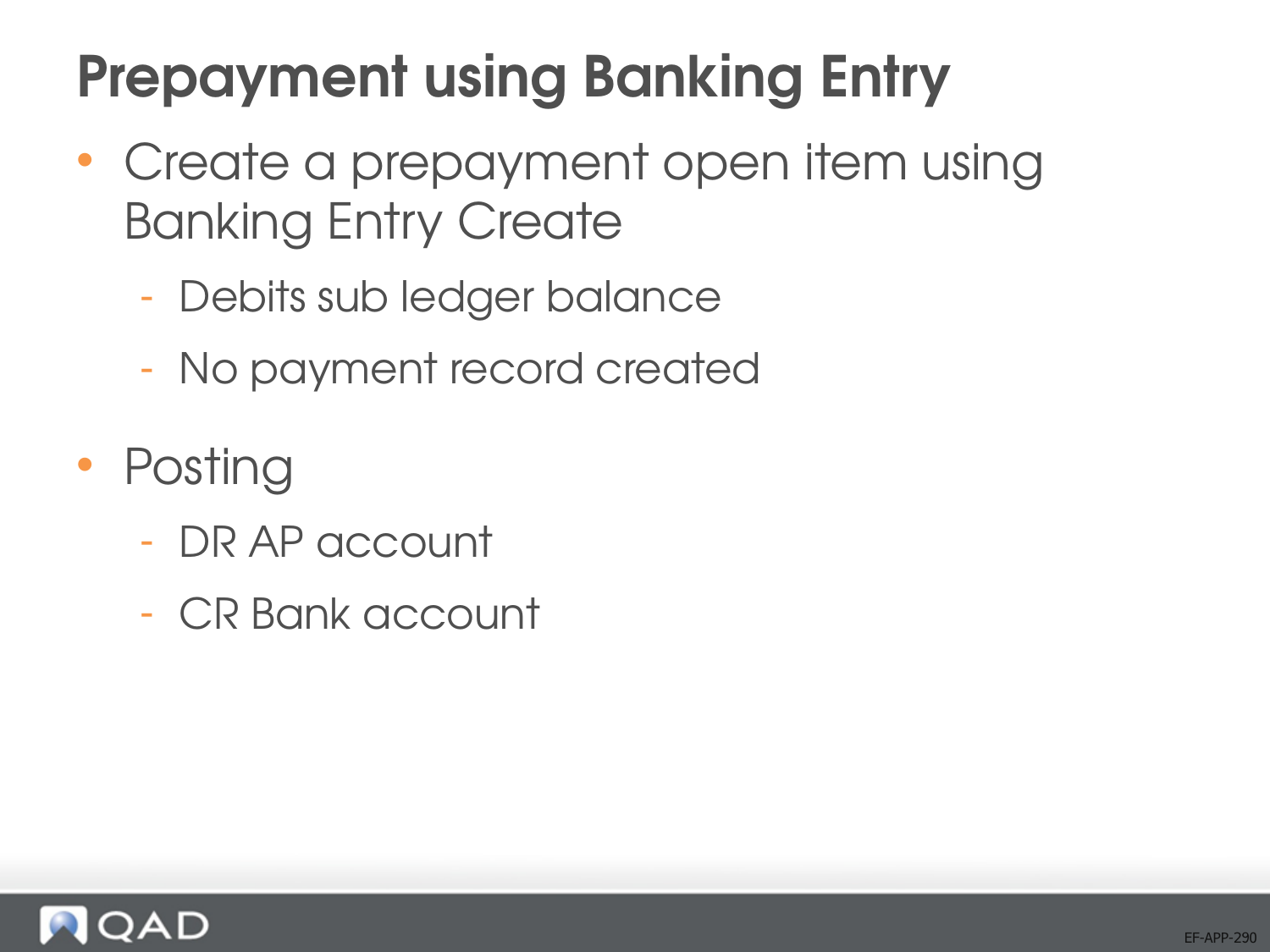

# Prepayment using Banking Entry
Create a prepayment open item using Banking Entry Create
Debits sub ledger balance
No payment record created
Posting
DR AP account
CR Bank account
EF-APP-290